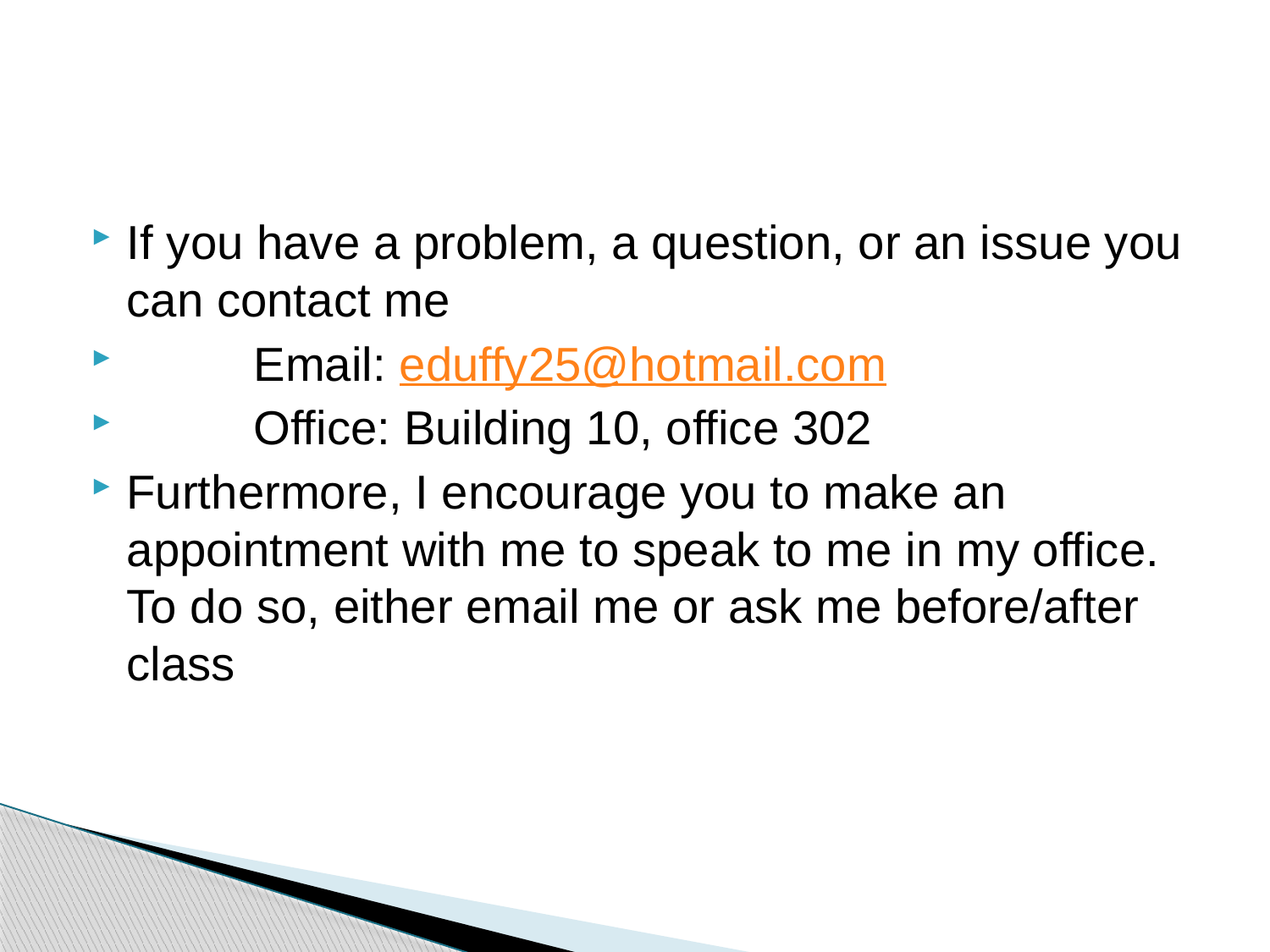

#
If you have a problem, a question, or an issue you can contact me
	Email: eduffy25@hotmail.com
	Office: Building 10, office 302
Furthermore, I encourage you to make an appointment with me to speak to me in my office. To do so, either email me or ask me before/after class